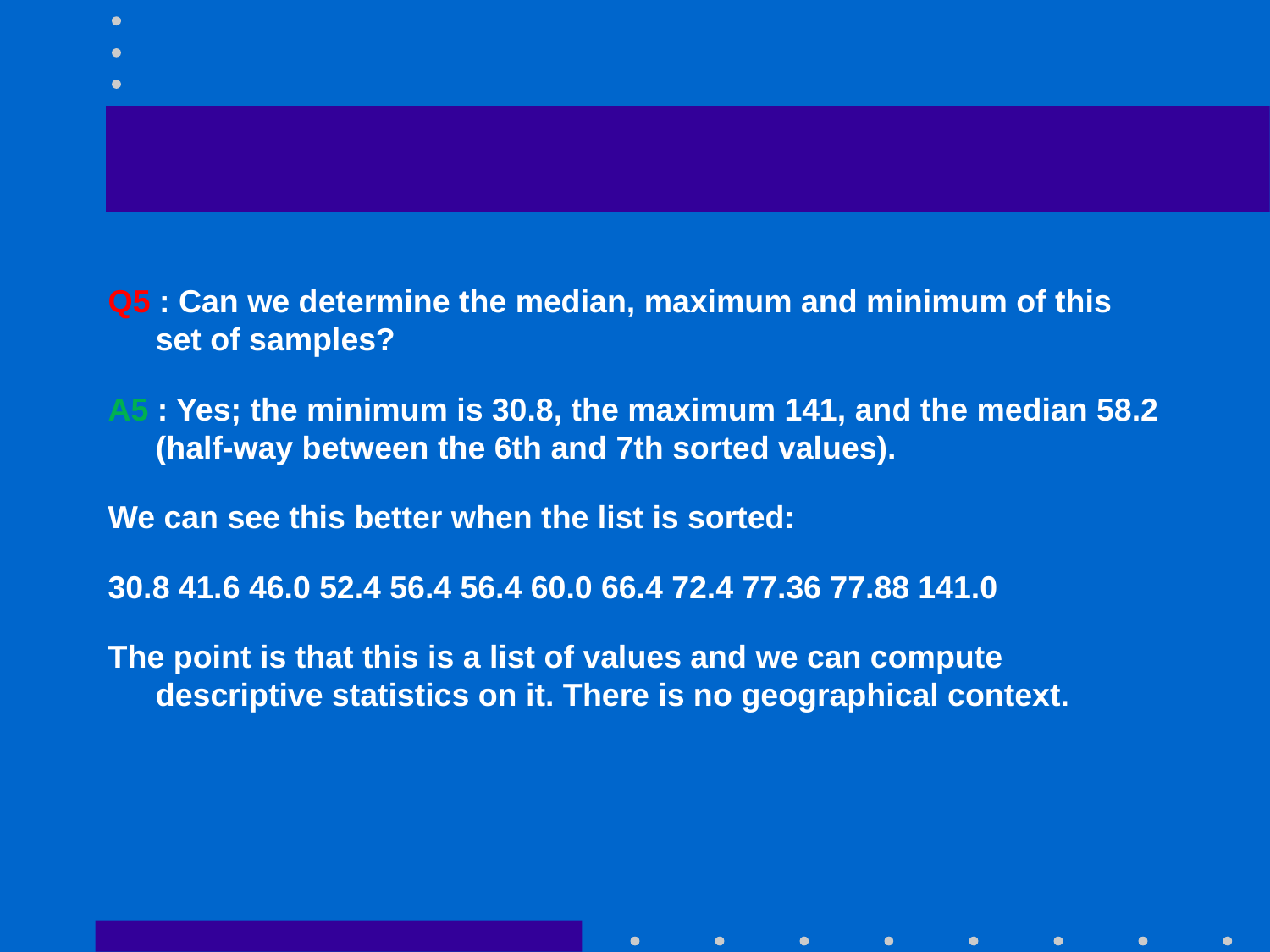

#
Q5 : Can we determine the median, maximum and minimum of this set of samples?
A5 : Yes; the minimum is 30.8, the maximum 141, and the median 58.2 (half-way between the 6th and 7th sorted values).
We can see this better when the list is sorted:
30.8 41.6 46.0 52.4 56.4 56.4 60.0 66.4 72.4 77.36 77.88 141.0
The point is that this is a list of values and we can compute descriptive statistics on it. There is no geographical context.